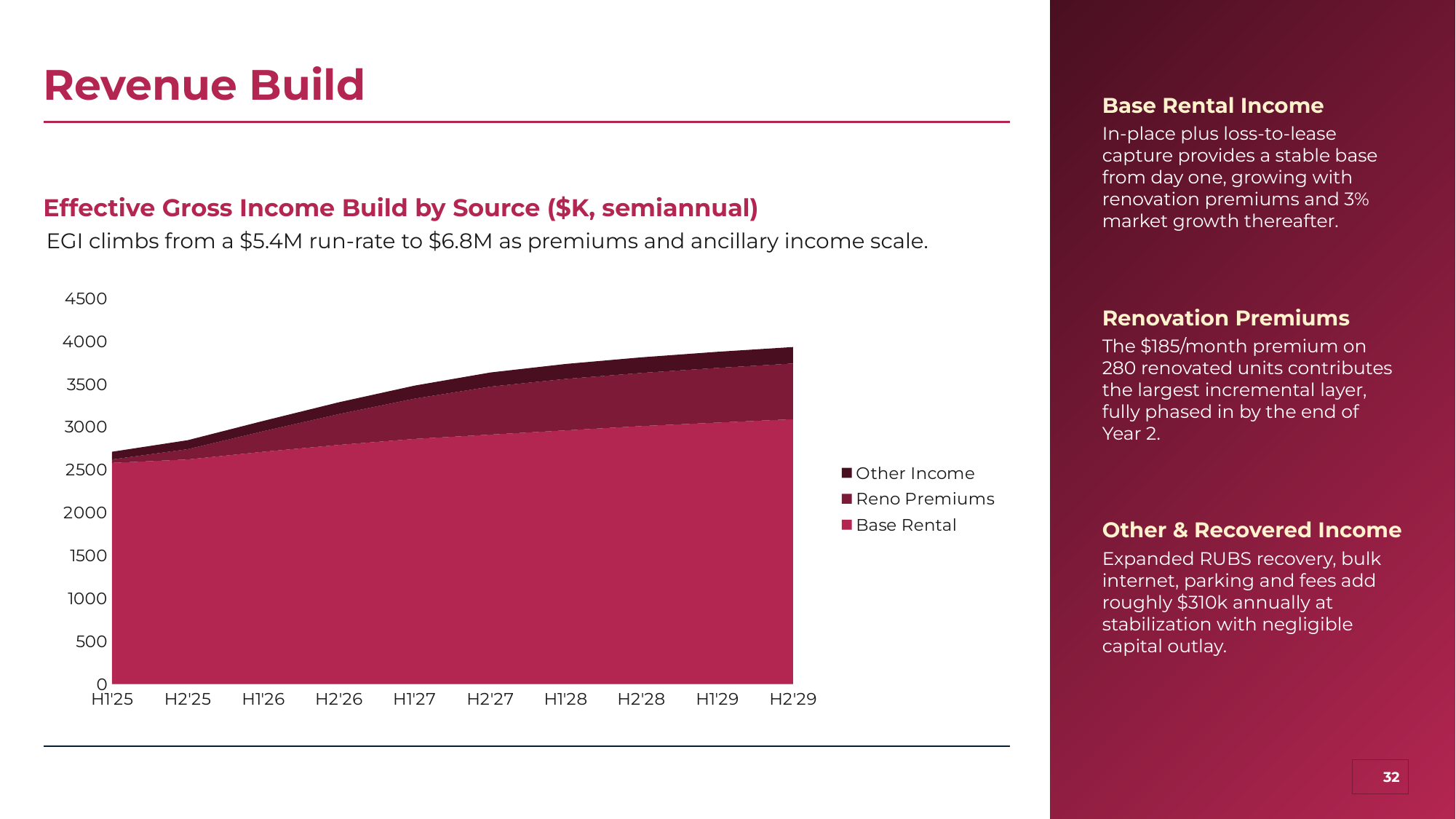

# Revenue Build
Base Rental Income
In-place plus loss-to-lease capture provides a stable base from day one, growing with renovation premiums and 3% market growth thereafter.
Effective Gross Income Build by Source ($K, semiannual)
EGI climbs from a $5.4M run-rate to $6.8M as premiums and ancillary income scale.

### Chart

| Category | Base Rental | Reno Premiums | Other Income |
|---|---|---|---|
| H1'25 | 2580.0 | 40.0 | 90.0 |
| H2'25 | 2620.0 | 120.0 | 105.0 |
| H1'26 | 2710.0 | 240.0 | 120.0 |
| H2'26 | 2790.0 | 360.0 | 138.0 |
| H1'27 | 2860.0 | 470.0 | 152.0 |
| H2'27 | 2910.0 | 560.0 | 165.0 |
| H1'28 | 2960.0 | 600.0 | 175.0 |
| H2'28 | 3010.0 | 620.0 | 182.0 |
| H1'29 | 3050.0 | 638.0 | 188.0 |
| H2'29 | 3090.0 | 650.0 | 192.0 |
Renovation Premiums
The $185/month premium on 280 renovated units contributes the largest incremental layer, fully phased in by the end of Year 2.
Other & Recovered Income
Expanded RUBS recovery, bulk internet, parking and fees add roughly $310k annually at stabilization with negligible capital outlay.
32